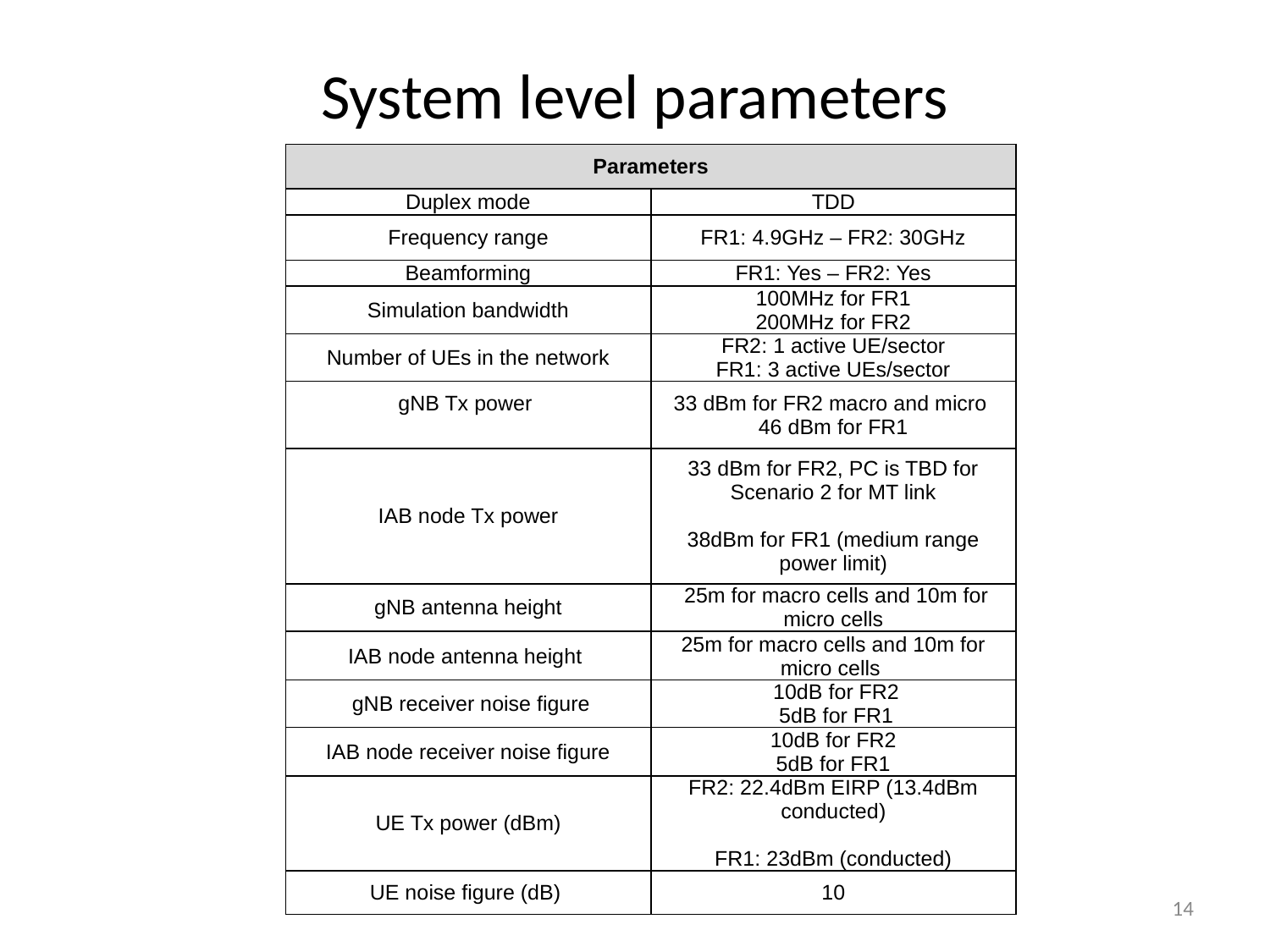

# System level parameters
| Parameters |  |
| --- | --- |
| Duplex mode | TDD |
| Frequency range | FR1: 4.9GHz – FR2: 30GHz |
| Beamforming | FR1: Yes – FR2: Yes |
| Simulation bandwidth | 100MHz for FR1 200MHz for FR2 |
| Number of UEs in the network | FR2: 1 active UE/sector FR1: 3 active UEs/sector |
| gNB Tx power | 33 dBm for FR2 macro and micro 46 dBm for FR1 |
| IAB node Tx power | 33 dBm for FR2, PC is TBD for Scenario 2 for MT link 38dBm for FR1 (medium range power limit) |
| gNB antenna height | 25m for macro cells and 10m for micro cells |
| IAB node antenna height | 25m for macro cells and 10m for micro cells |
| gNB receiver noise figure | 10dB for FR2 5dB for FR1 |
| IAB node receiver noise figure | 10dB for FR2 5dB for FR1 |
| UE Tx power (dBm) | FR2: 22.4dBm EIRP (13.4dBm conducted) FR1: 23dBm (conducted) |
| UE noise figure (dB) | 10 |
14